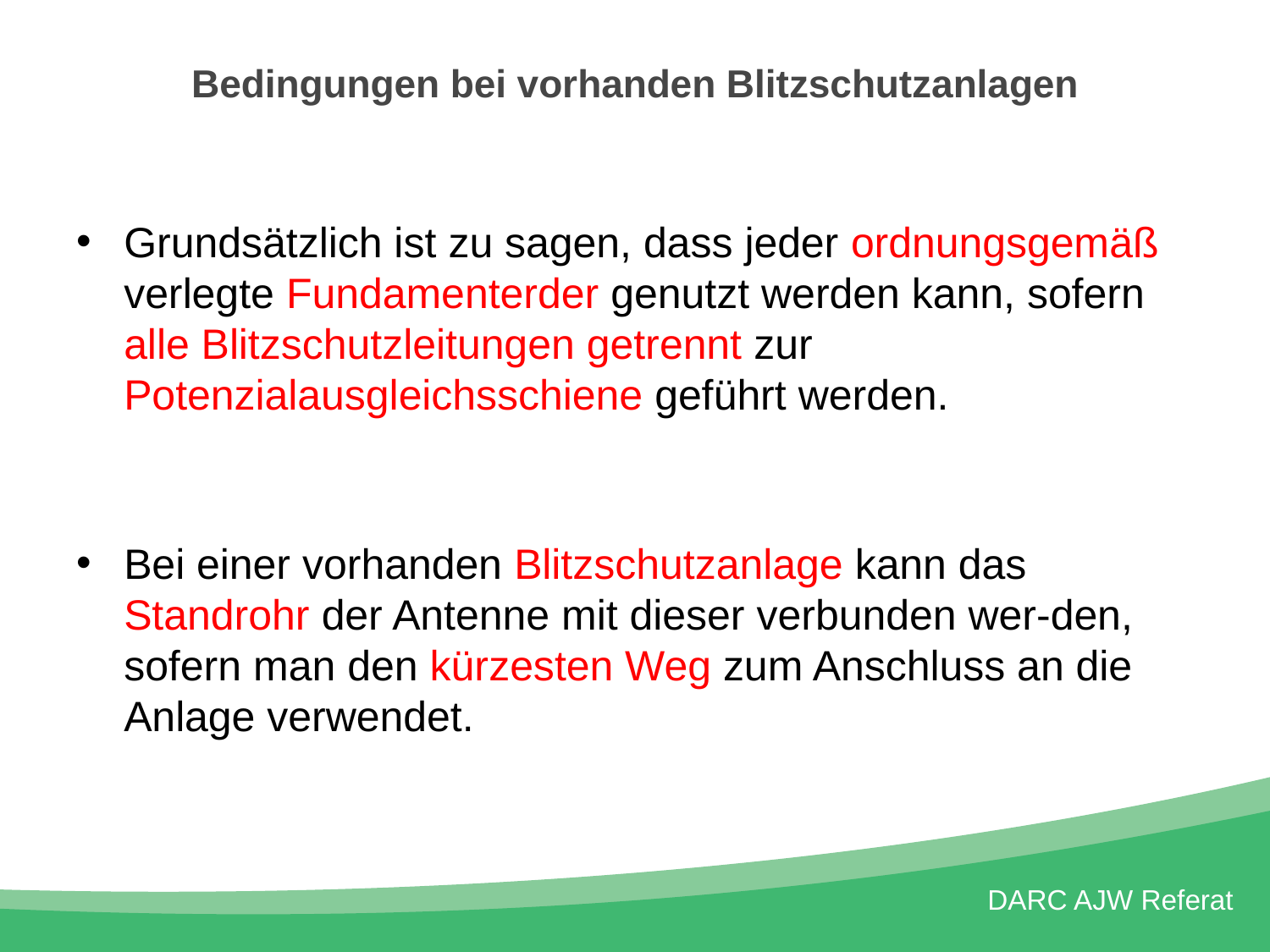

# Bedingungen bei vorhanden Blitzschutzanlagen

Grundsätzlich ist zu sagen, dass jeder ordnungsgemäß verlegte Fundamenterder genutzt werden kann, sofern alle Blitzschutzleitungen getrennt zur Potenzialausgleichsschiene geführt werden.

Bei einer vorhanden Blitzschutzanlage kann das Standrohr der Antenne mit dieser verbunden wer-den, sofern man den kürzesten Weg zum Anschluss an die Anlage verwendet.